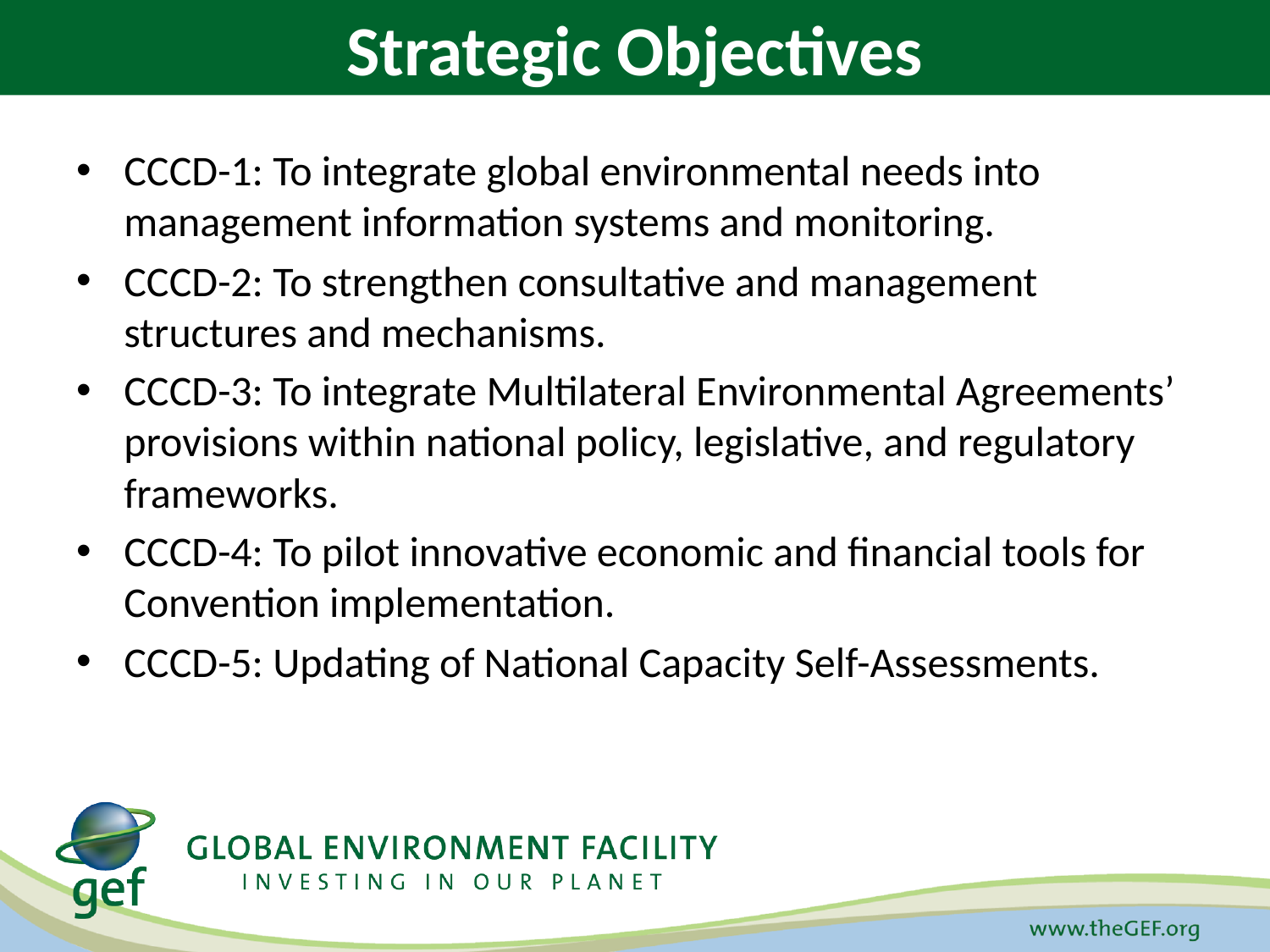

Strategic Objectives
CCCD-1: To integrate global environmental needs into management information systems and monitoring.
CCCD-2: To strengthen consultative and management structures and mechanisms.
CCCD-3: To integrate Multilateral Environmental Agreements’ provisions within national policy, legislative, and regulatory frameworks.
CCCD-4: To pilot innovative economic and financial tools for Convention implementation.
CCCD-5: Updating of National Capacity Self-Assessments.